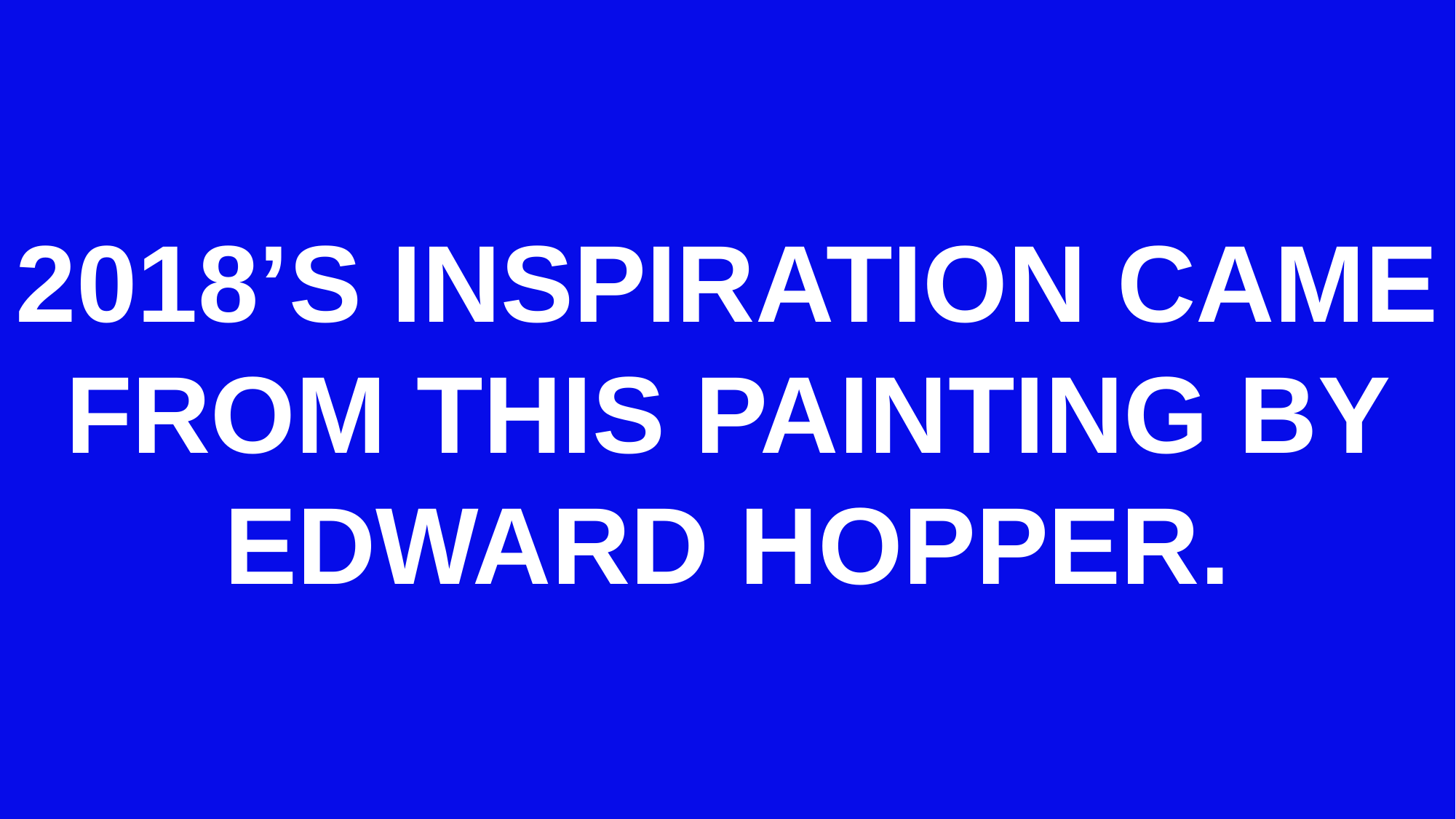

2018’S INSPIRATION CAME FROM THIS PAINTING BY EDWARD HOPPER.